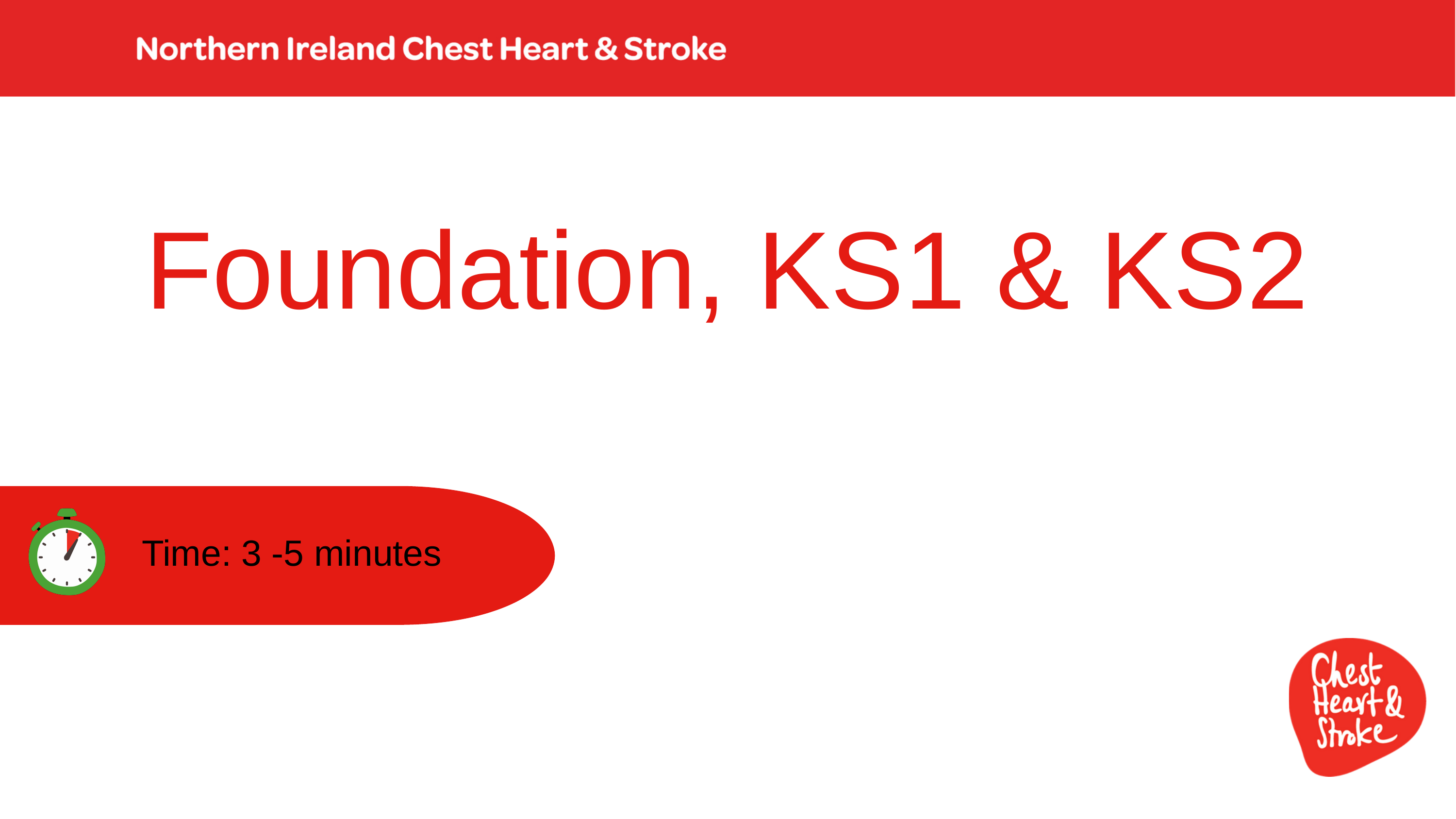

Foundation, KS1 & KS2

Time: 3 -5 minutes